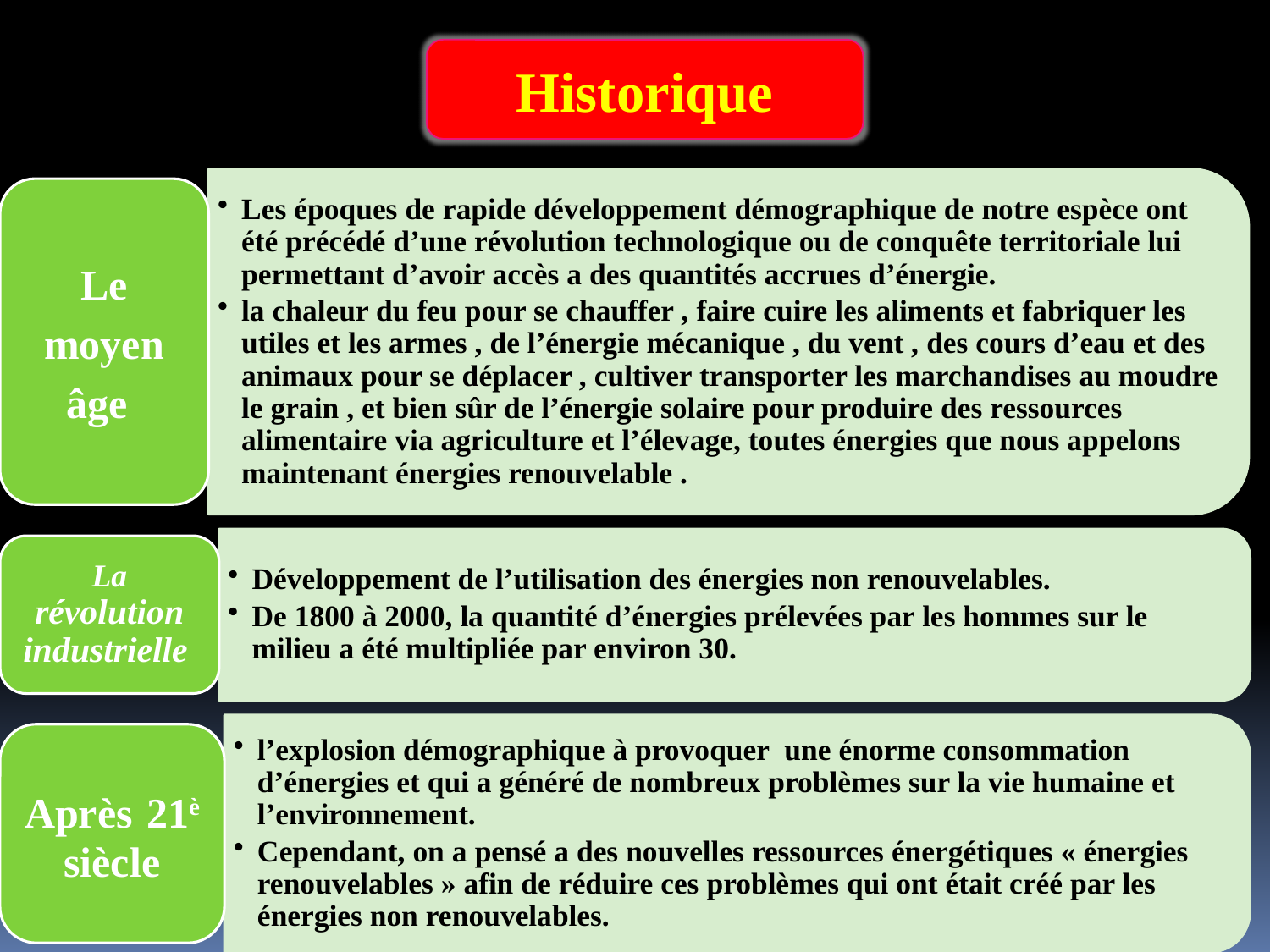

Historique

Les époques de rapide développement démographique de notre espèce ont été précédé d’une révolution technologique ou de conquête territoriale lui permettant d’avoir accès a des quantités accrues d’énergie.
la chaleur du feu pour se chauffer , faire cuire les aliments et fabriquer les utiles et les armes , de l’énergie mécanique , du vent , des cours d’eau et des animaux pour se déplacer , cultiver transporter les marchandises au moudre le grain , et bien sûr de l’énergie solaire pour produire des ressources alimentaire via agriculture et l’élevage, toutes énergies que nous appelons maintenant énergies renouvelable .

Le moyen âge

Développement de l’utilisation des énergies non renouvelables.
De 1800 à 2000, la quantité d’énergies prélevées par les hommes sur le milieu a été multipliée par environ 30.

La révolution industrielle

l’explosion démographique à provoquer  une énorme consommation d’énergies et qui a généré de nombreux problèmes sur la vie humaine et l’environnement.
Cependant, on a pensé a des nouvelles ressources énergétiques « énergies renouvelables » afin de réduire ces problèmes qui ont était créé par les énergies non renouvelables.

Après 21è siècle